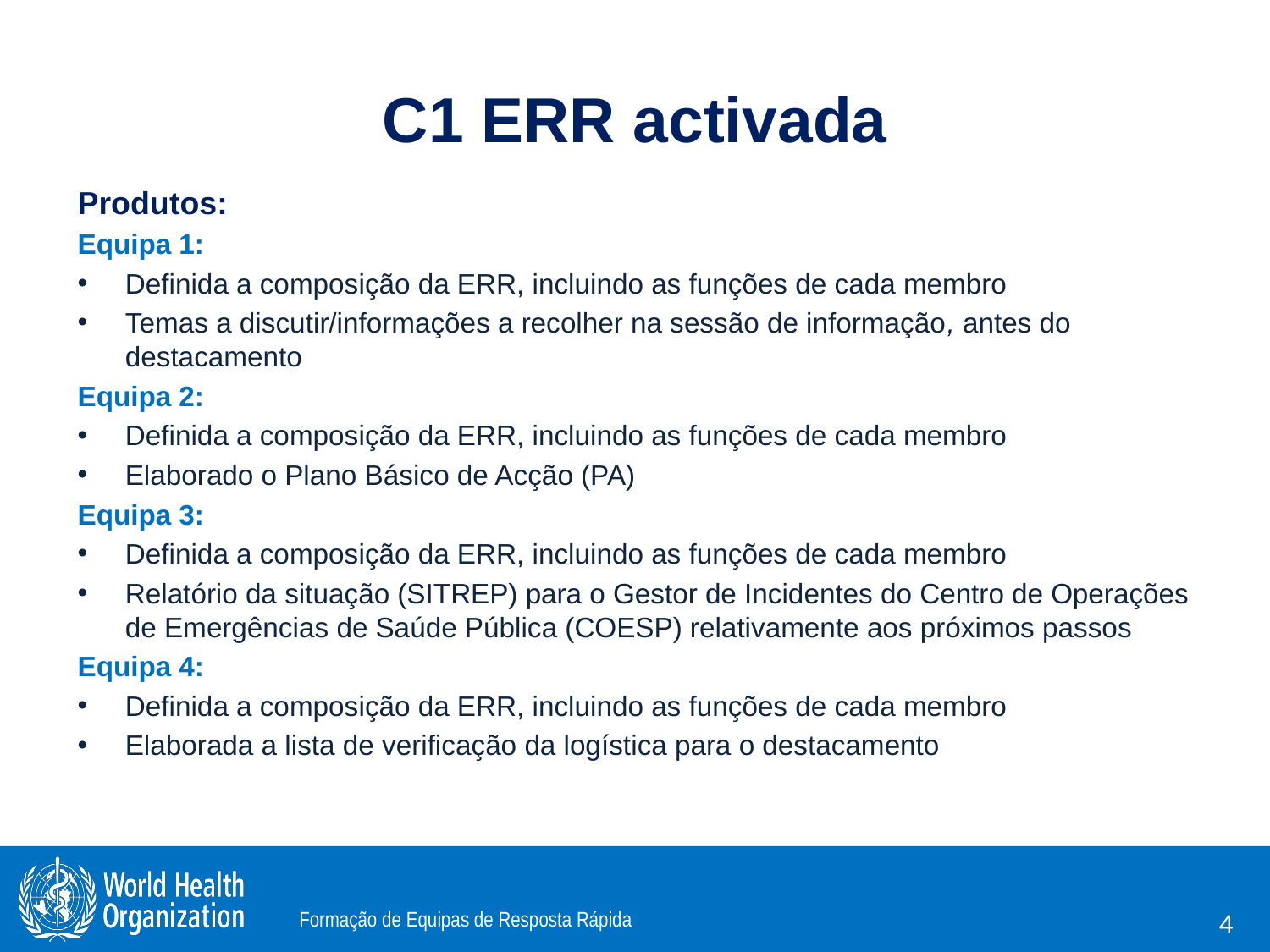

# C1 ERR activada
Produtos:
Equipa 1:
Definida a composição da ERR, incluindo as funções de cada membro
Temas a discutir/informações a recolher na sessão de informação, antes do destacamento
Equipa 2:
Definida a composição da ERR, incluindo as funções de cada membro
Elaborado o Plano Básico de Acção (PA)
Equipa 3:
Definida a composição da ERR, incluindo as funções de cada membro
Relatório da situação (SITREP) para o Gestor de Incidentes do Centro de Operações de Emergências de Saúde Pública (COESP) relativamente aos próximos passos
Equipa 4:
Definida a composição da ERR, incluindo as funções de cada membro
Elaborada a lista de verificação da logística para o destacamento